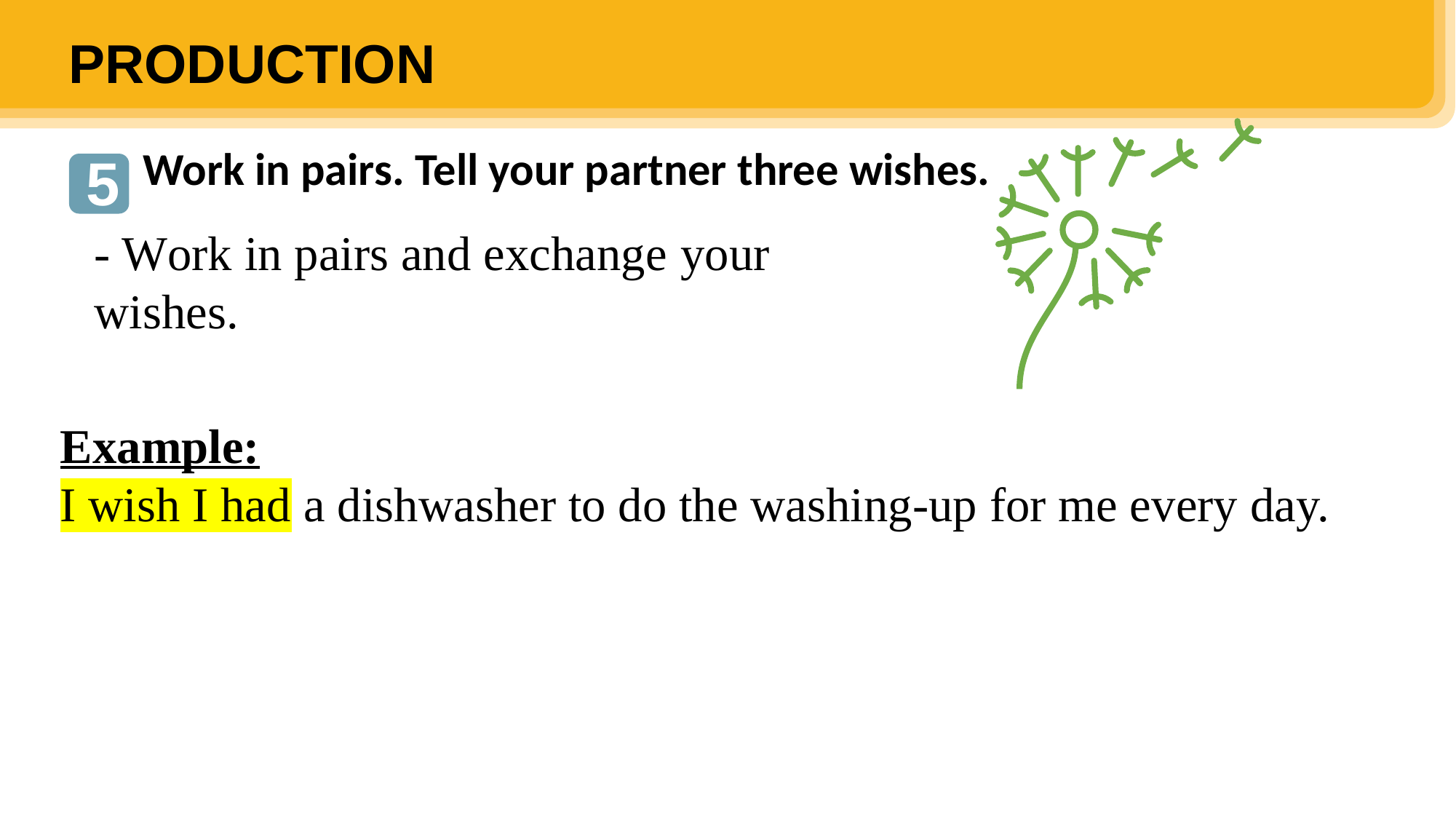

PRODUCTION

Work in pairs. Tell your partner three wishes.

5

- Work in pairs and exchange your wishes.

Example:
I wish I had a dishwasher to do the washing-up for me every day.